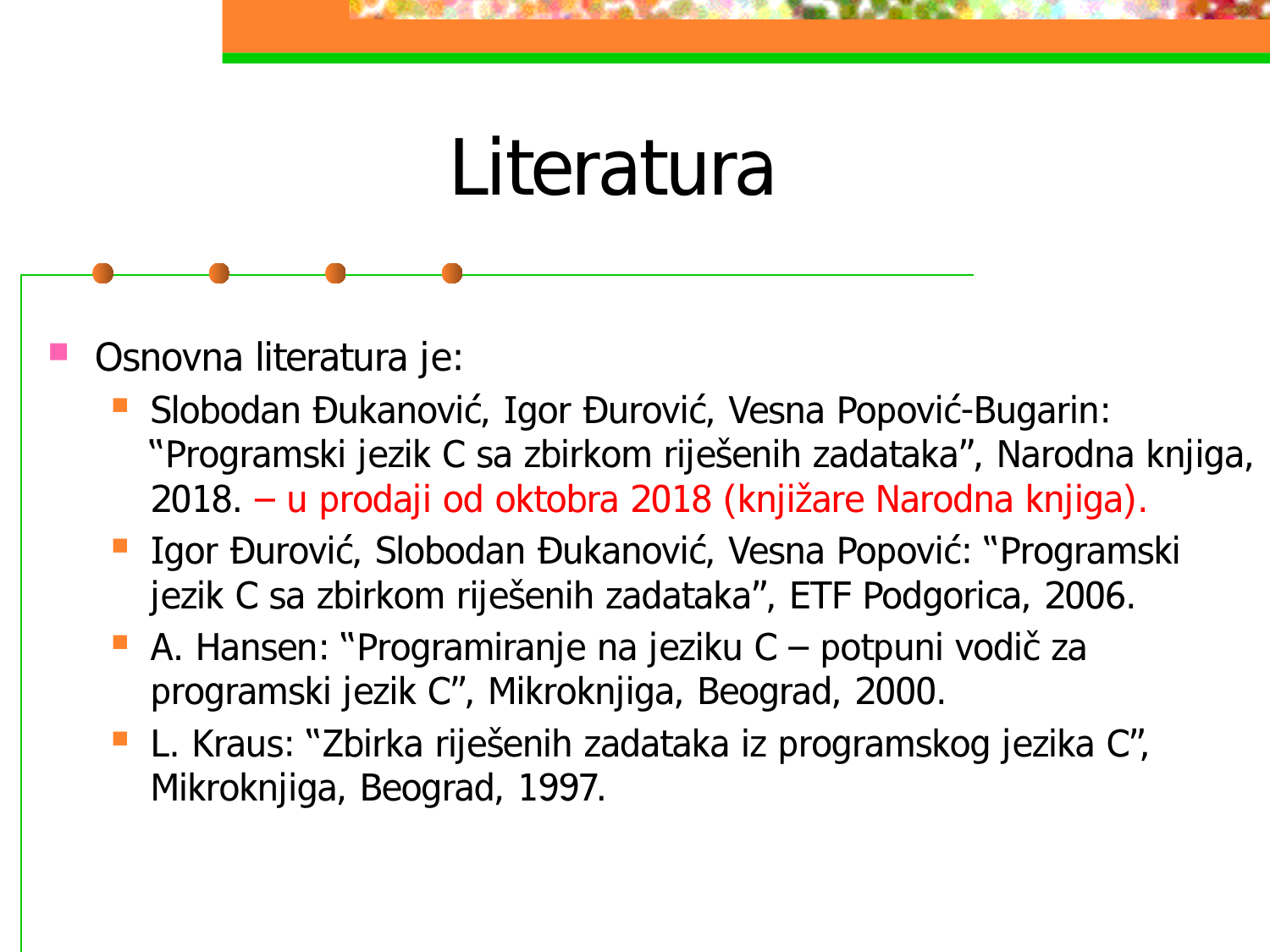

# Literatura
Osnovna literatura je:
Slobodan Đukanović, Igor Đurović, Vesna Popović-Bugarin: “Programski jezik C sa zbirkom riješenih zadataka”, Narodna knjiga, 2018. – u prodaji od oktobra 2018 (knjižare Narodna knjiga).
Igor Đurović, Slobodan Đukanović, Vesna Popović: “Programski jezik C sa zbirkom riješenih zadataka”, ETF Podgorica, 2006.
A. Hansen: “Programiranje na jeziku C – potpuni vodič za programski jezik C”, Mikroknjiga, Beograd, 2000.
L. Kraus: “Zbirka riješenih zadataka iz programskog jezika C”, Mikroknjiga, Beograd, 1997.